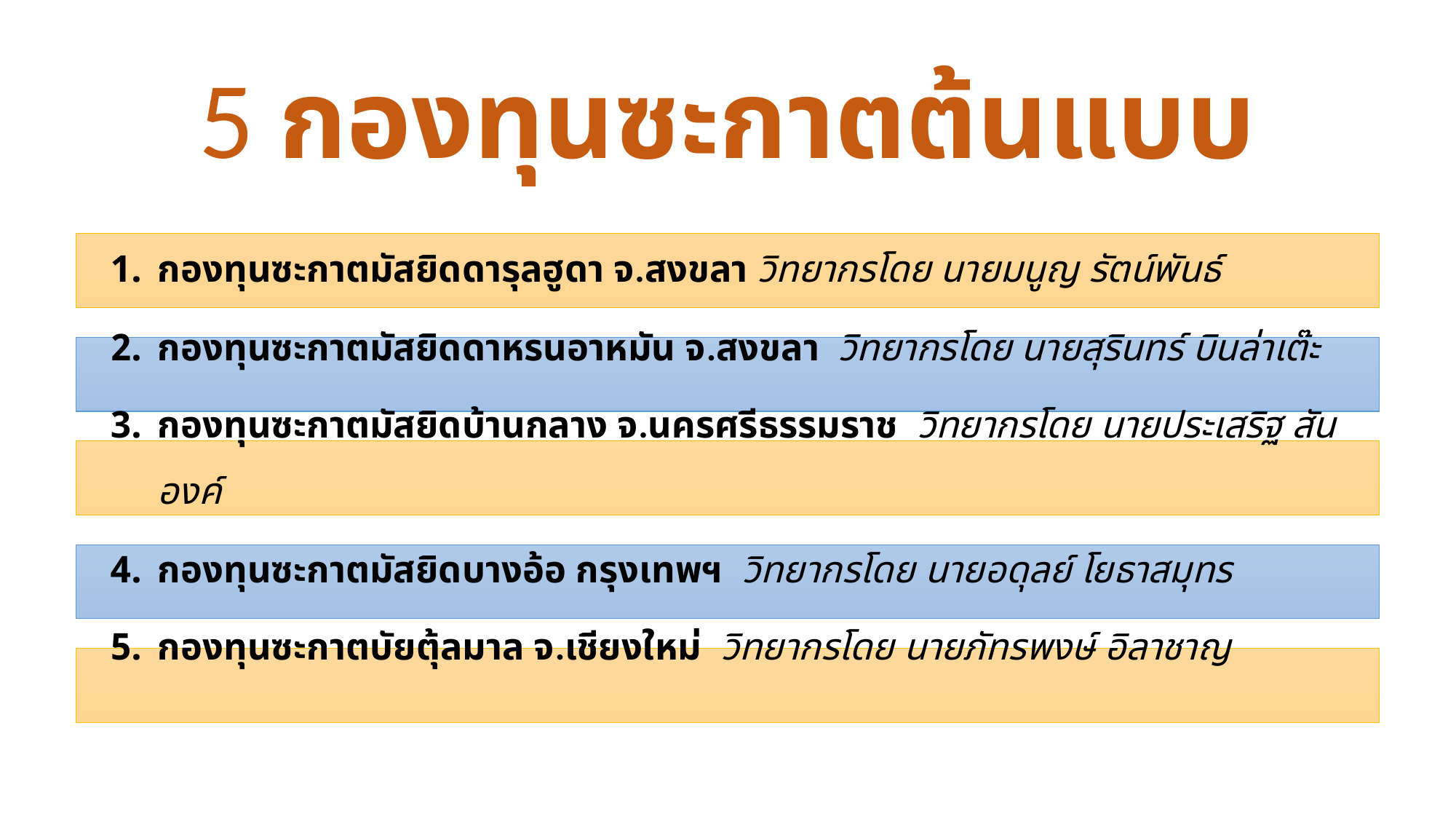

# 5 กองทุนซะกาตต้นแบบ
กองทุนซะกาตมัสยิดดารุลฮูดา จ.สงขลา 	วิทยากรโดย นายมนูญ รัตน์พันธ์
กองทุนซะกาตมัสยิดดาหรนอาหมัน จ.สงขลา 	 วิทยากรโดย นายสุรินทร์ บินล่าเต๊ะ
กองทุนซะกาตมัสยิดบ้านกลาง จ.นครศรีธรรมราช 	 วิทยากรโดย นายประเสริฐ สันองค์
กองทุนซะกาตมัสยิดบางอ้อ กรุงเทพฯ 	 วิทยากรโดย นายอดุลย์ โยธาสมุทร
กองทุนซะกาตบัยตุ้ลมาล จ.เชียงใหม่ 	 วิทยากรโดย นายภัทรพงษ์ อิลาชาญ